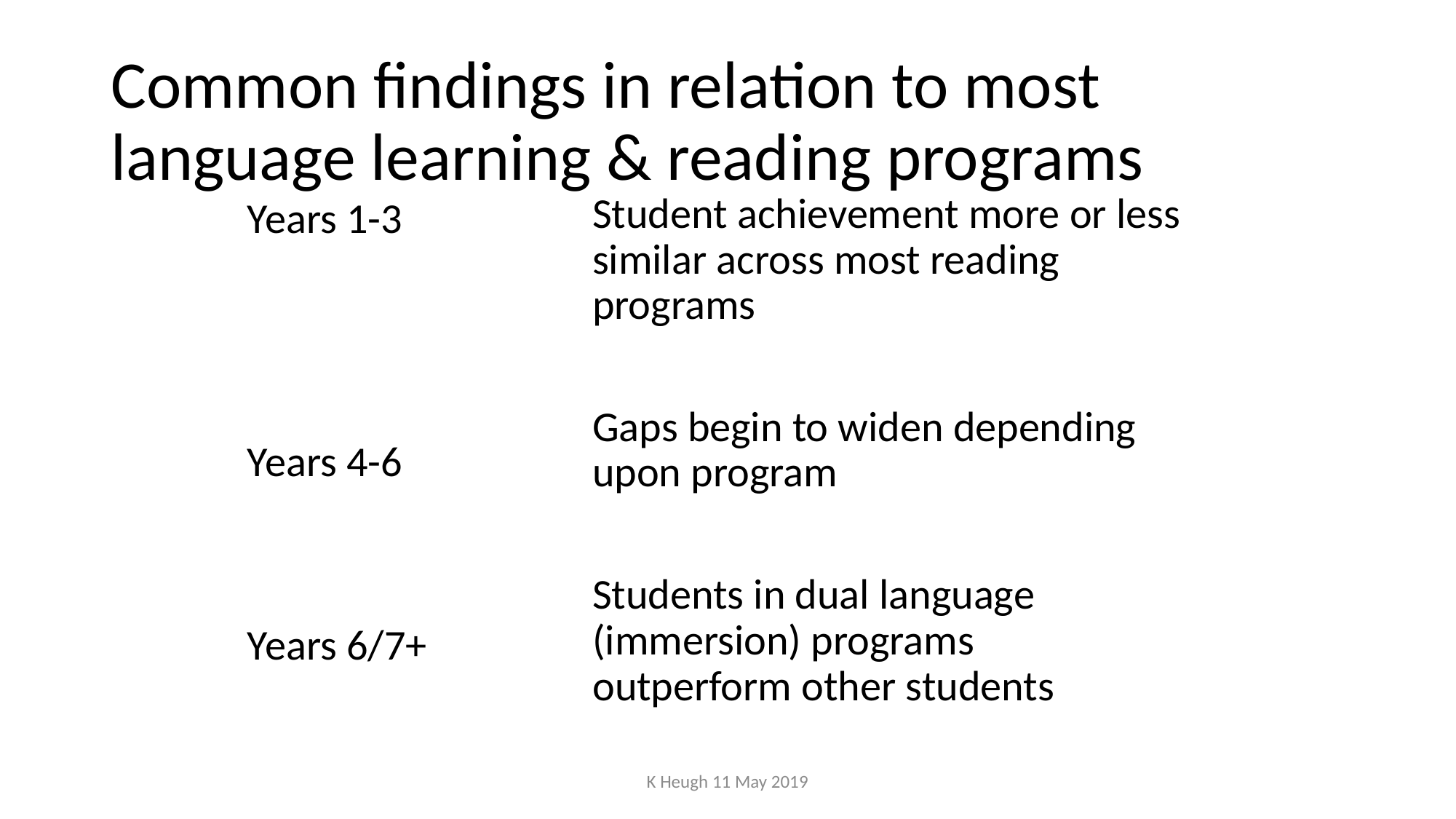

# Common findings in relation to most language learning & reading programs
Student achievement more or less similar across most reading programs

Gaps begin to widen depending upon program

Students in dual language (immersion) programs outperform other students
Years 1-3

Years 4-6

Years 6/7+

K Heugh 11 May 2019